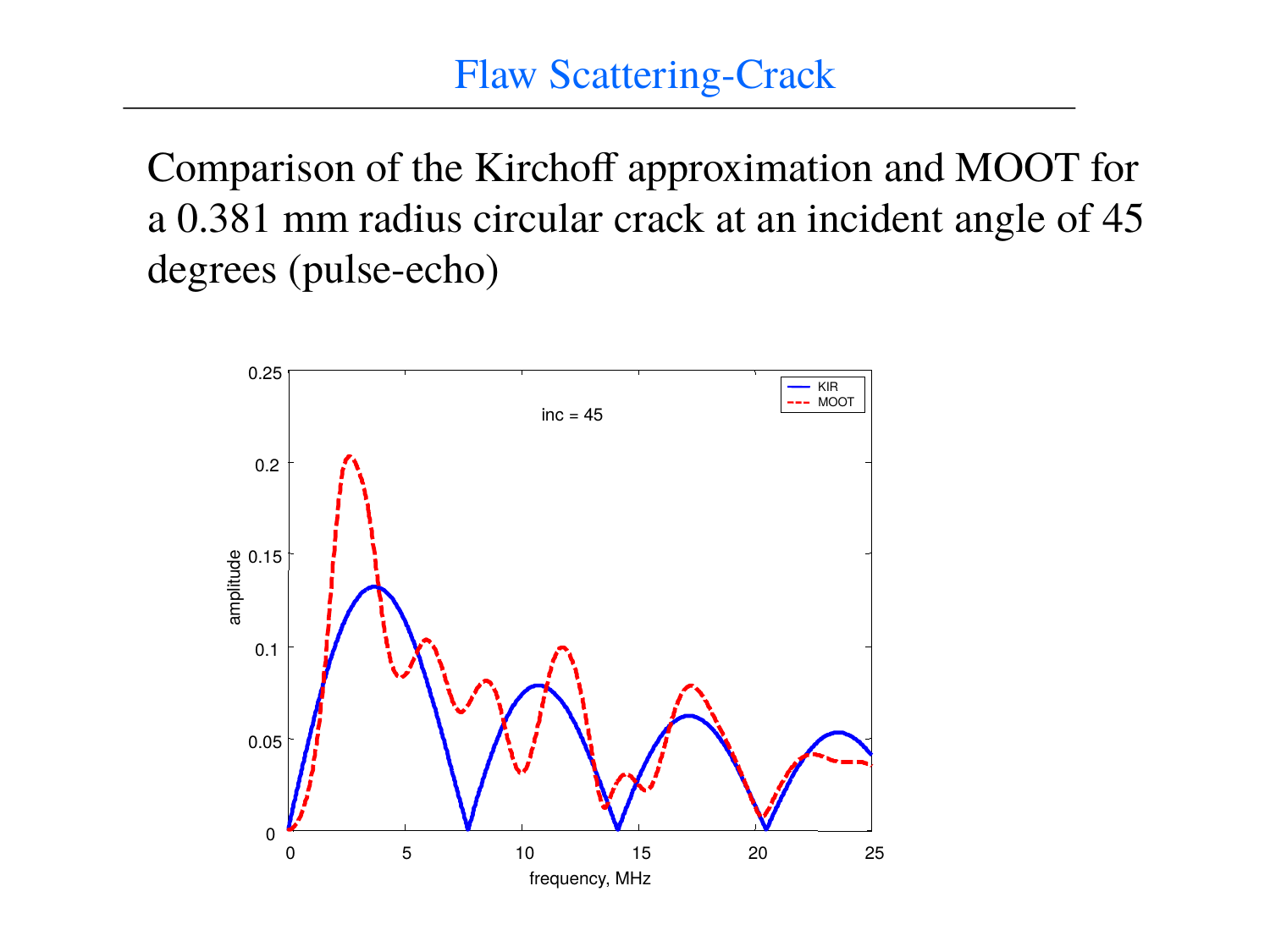

Flaw Scattering-Crack

Comparison of the Kirchoff approximation and MOOT for a 0.381 mm radius circular crack at an incident angle of 45 degrees (pulse-echo)
0.25

KIR

MOOT

inc = 45

0.2

0.15

amplitude

0.1

0.05

0

0
5
10
15
20
25
frequency, MHz